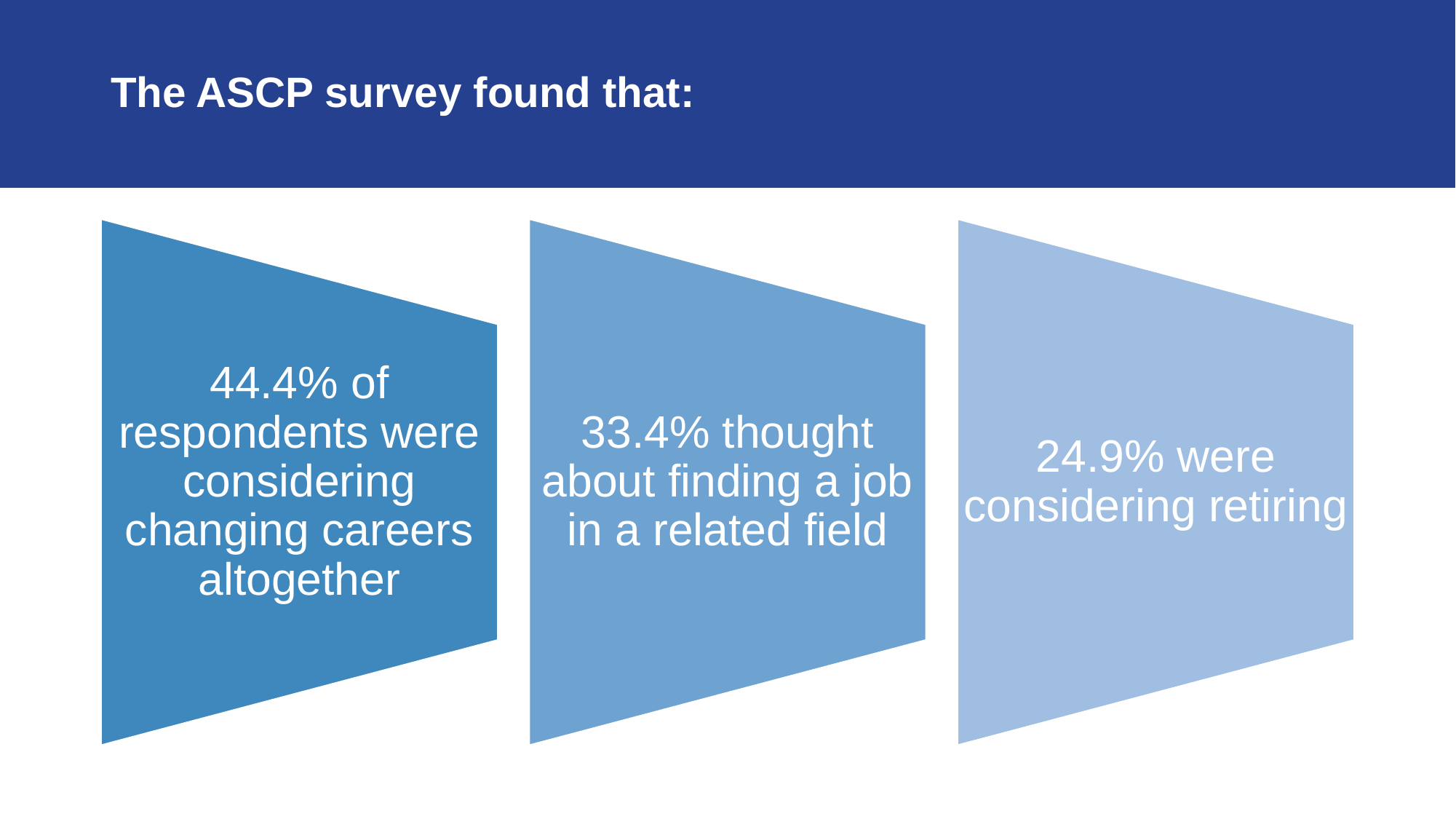

# The ASCP survey found that:
44.4% of respondents were considering changing careers altogether
33.4% thought about finding a job in a related field
24.9% were considering retiring